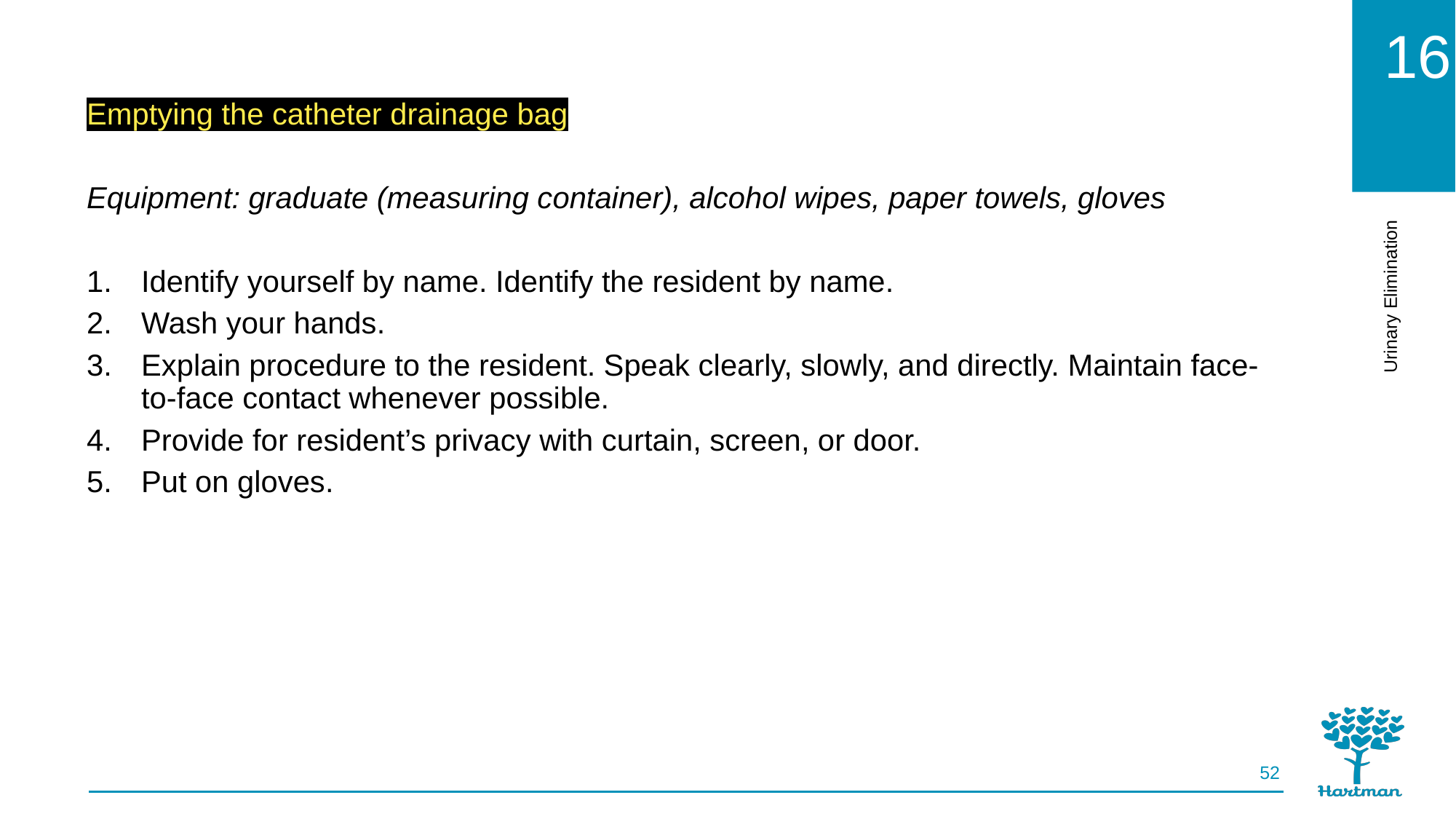

Emptying the catheter drainage bag

Equipment: graduate (measuring container), alcohol wipes, paper towels, gloves

Identify yourself by name. Identify the resident by name.
Wash your hands.
Explain procedure to the resident. Speak clearly, slowly, and directly. Maintain face-to-face contact whenever possible.
Provide for resident’s privacy with curtain, screen, or door.
Put on gloves.
52